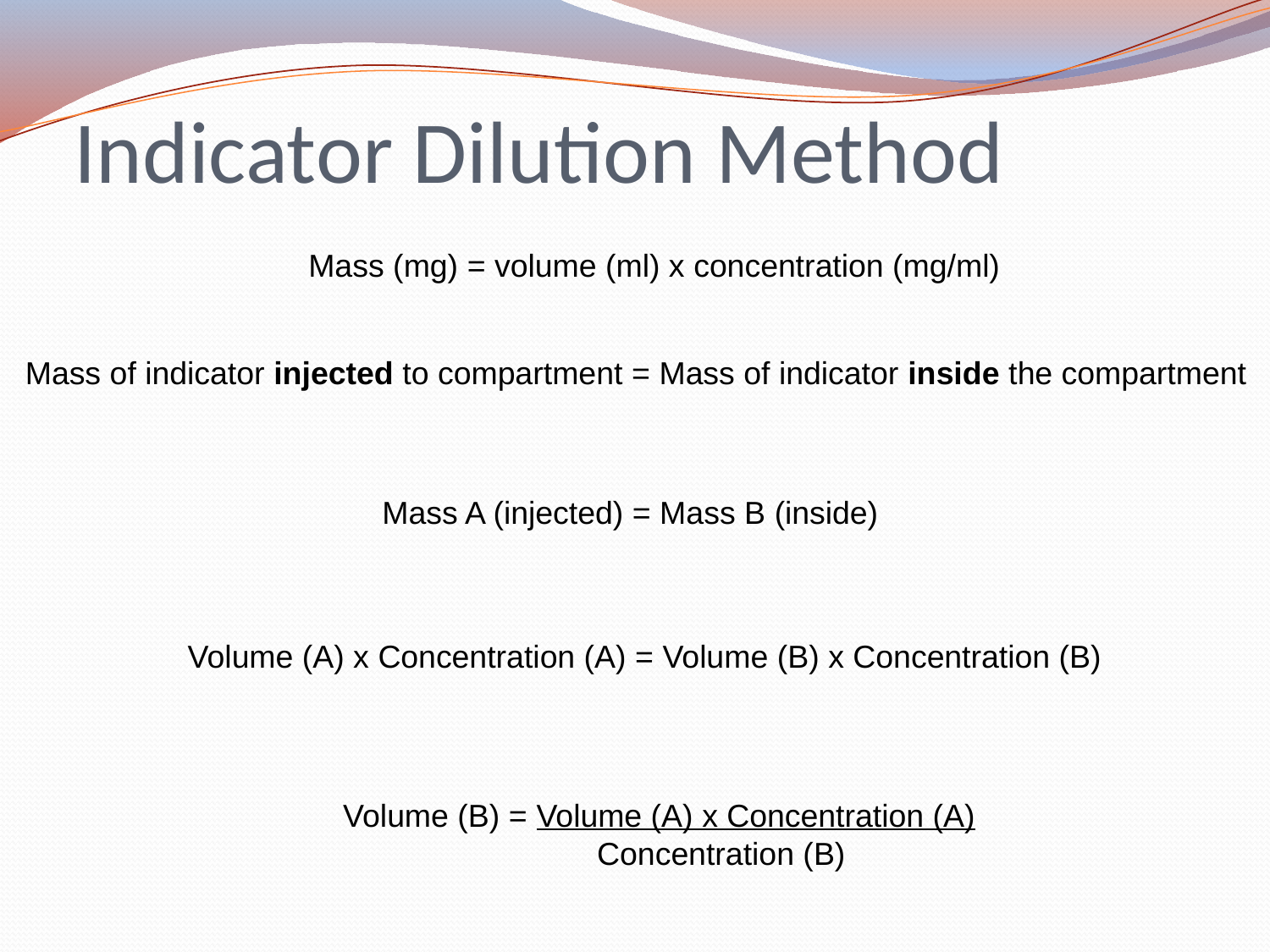

# Indicator Dilution Method
Mass (mg) = volume (ml) x concentration (mg/ml)
Mass of indicator injected to compartment = Mass of indicator inside the compartment
Mass A (injected) = Mass B (inside)
Volume (A) x Concentration (A) = Volume (B) x Concentration (B)
Volume (B) = Volume (A) x Concentration (A)
	     	Concentration (B)